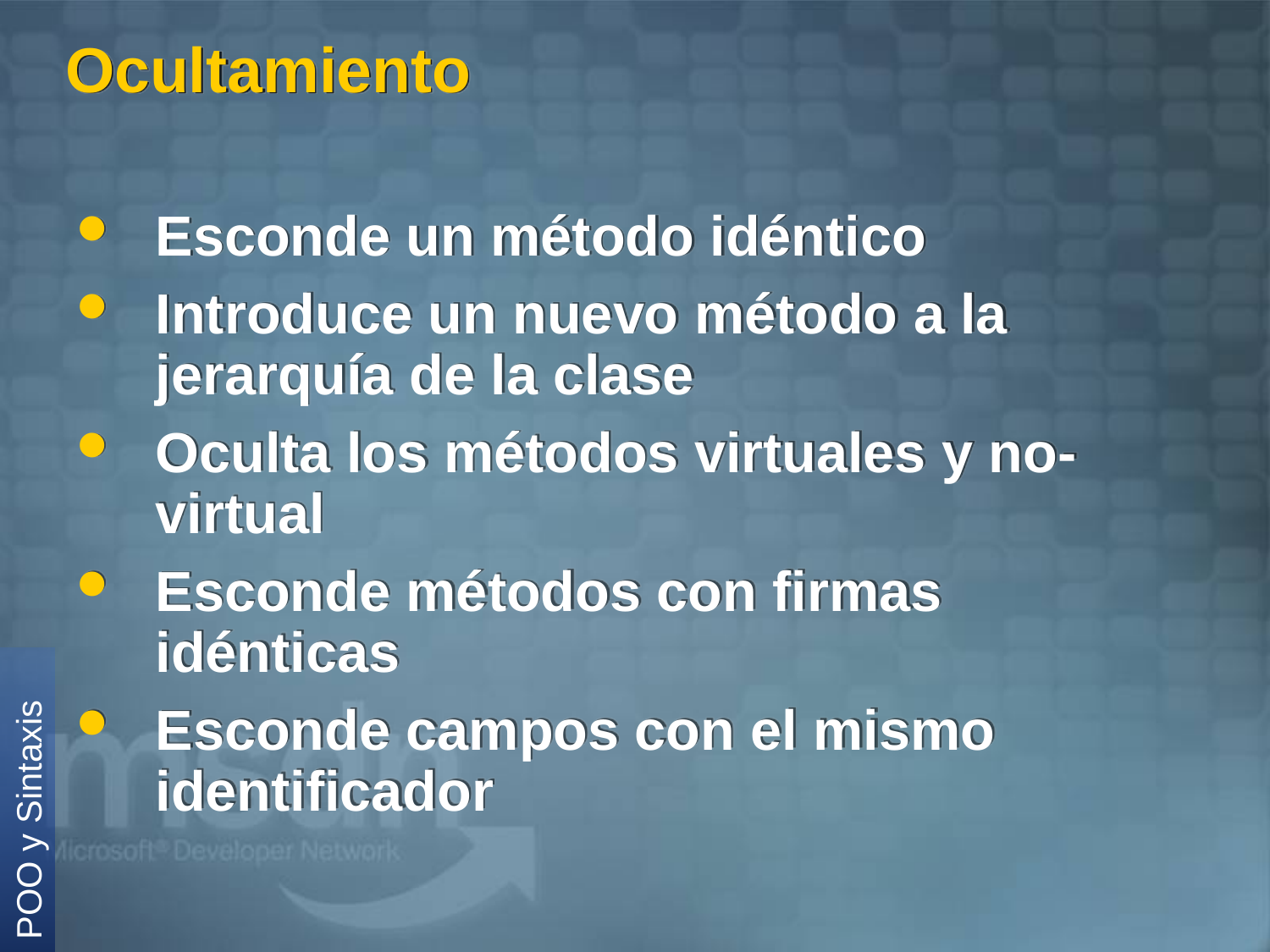

# Ocultamiento
Esconde un método idéntico
Introduce un nuevo método a la jerarquía de la clase
Oculta los métodos virtuales y no-virtual
Esconde métodos con firmas idénticas
Esconde campos con el mismo identificador
POO y Sintaxis